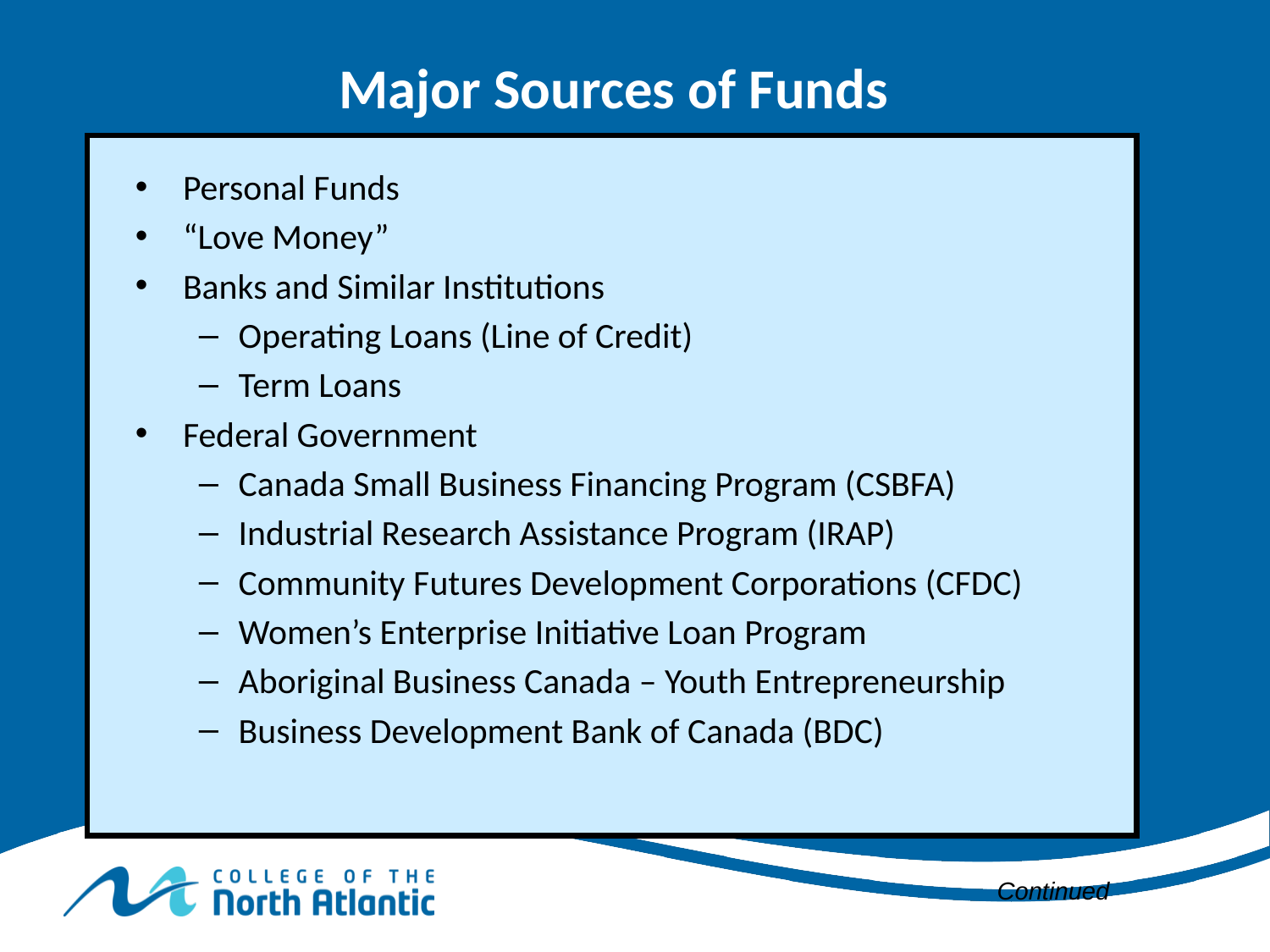

# Major Sources of Funds

Personal Funds
“Love Money”
Banks and Similar Institutions
Operating Loans (Line of Credit)
Term Loans
Federal Government
Canada Small Business Financing Program (CSBFA)
Industrial Research Assistance Program (IRAP)
Community Futures Development Corporations (CFDC)
Women’s Enterprise Initiative Loan Program
Aboriginal Business Canada – Youth Entrepreneurship
Business Development Bank of Canada (BDC)
Continued